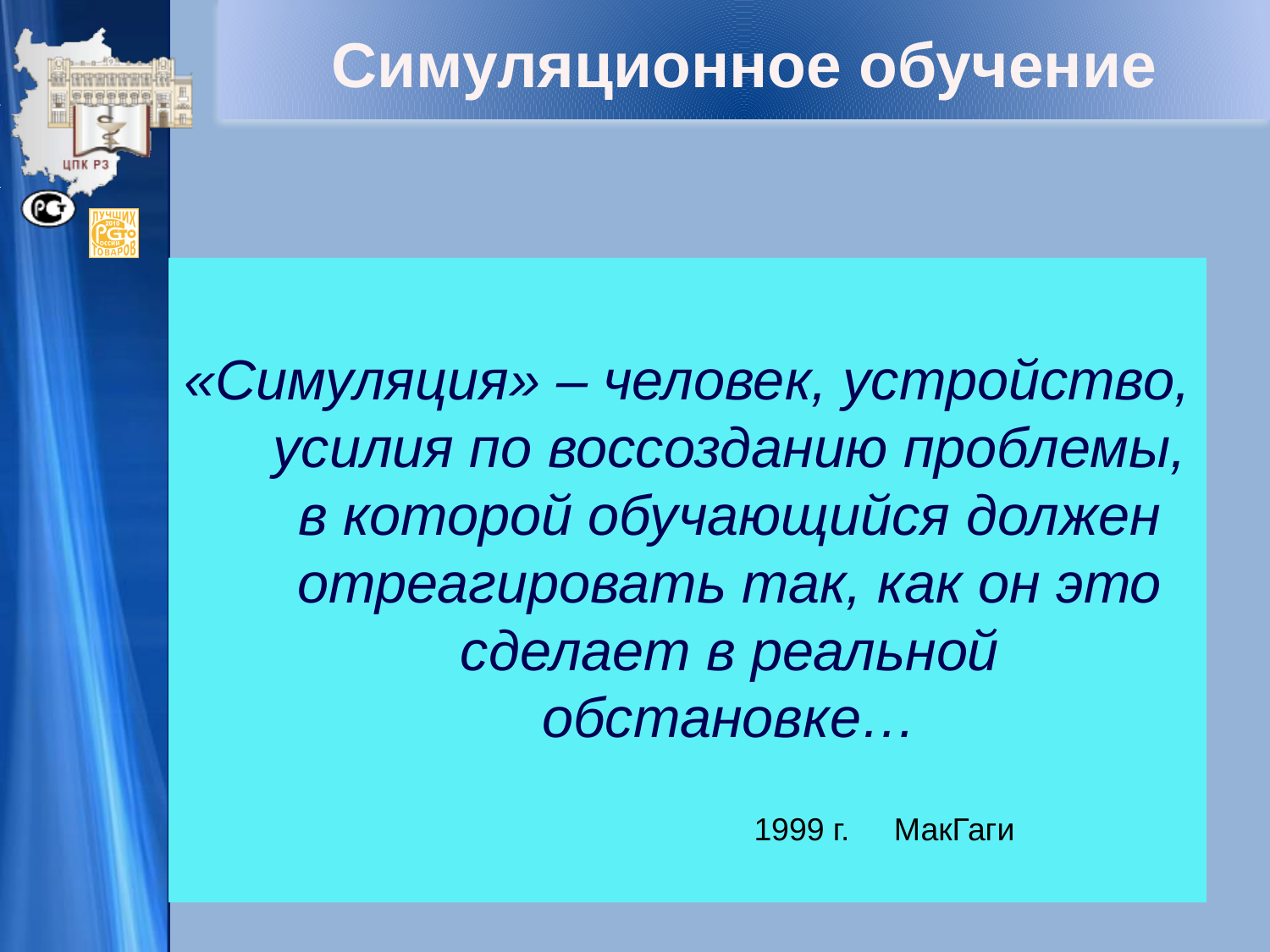

# Симуляционное обучение

«Симуляция» – человек, устройство, усилия по воссозданию проблемы, в которой обучающийся должен отреагировать так, как он это сделает в реальной обстановке…
            1999 г.     МакГаги